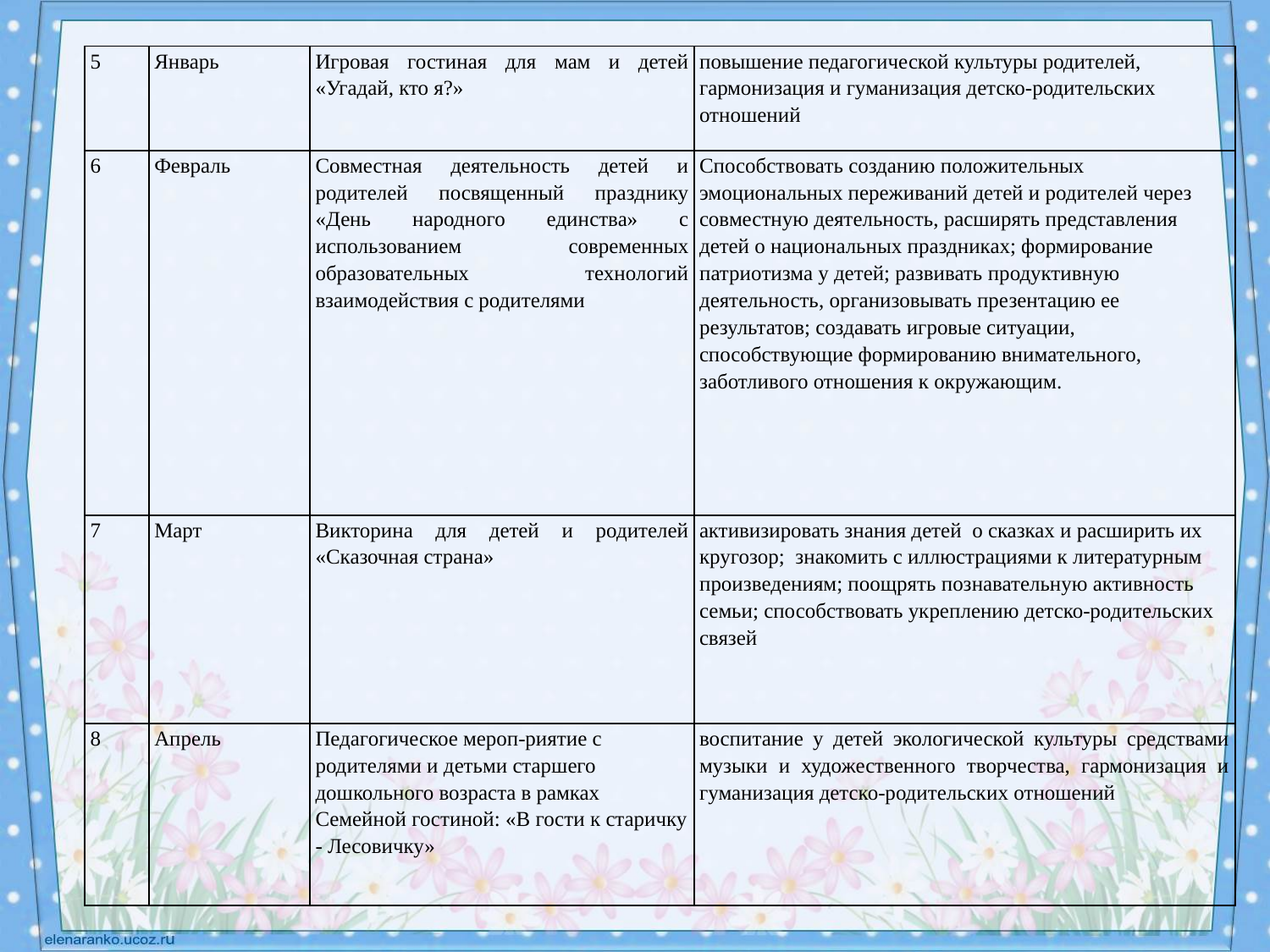

| 5 | Январь | Игровая гостиная для мам и детей «Угадай, кто я?» | повышение педагогической культуры родителей, гармонизация и гуманизация детско-родительских отношений |
| --- | --- | --- | --- |
| 6 | Февраль | Совместная деятельность детей и родителей посвященный празднику «День народного единства» с использованием современных образовательных технологий взаимодействия с родителями | Способствовать созданию положительных эмоциональных переживаний детей и родителей через совместную деятельность, расширять представления детей о национальных праздниках; формирование патриотизма у детей; развивать продуктивную деятельность, организовывать презентацию ее результатов; создавать игровые ситуации, способствующие формированию внимательного, заботливого отношения к окружающим. |
| 7 | Март | Викторина для детей и родителей «Сказочная страна» | активизировать знания детей о сказках и расширить их кругозор; знакомить с иллюстрациями к литературным произведениям; поощрять познавательную активность семьи; способствовать укреплению детско-родительских связей |
| 8 | Апрель | Педагогическое мероп-риятие с родителями и детьми старшего дошкольного возраста в рамках Семейной гостиной: «В гости к старичку - Лесовичку» | воспитание у детей экологической культуры средствами музыки и художественного творчества, гармонизация и гуманизация детско-родительских отношений |